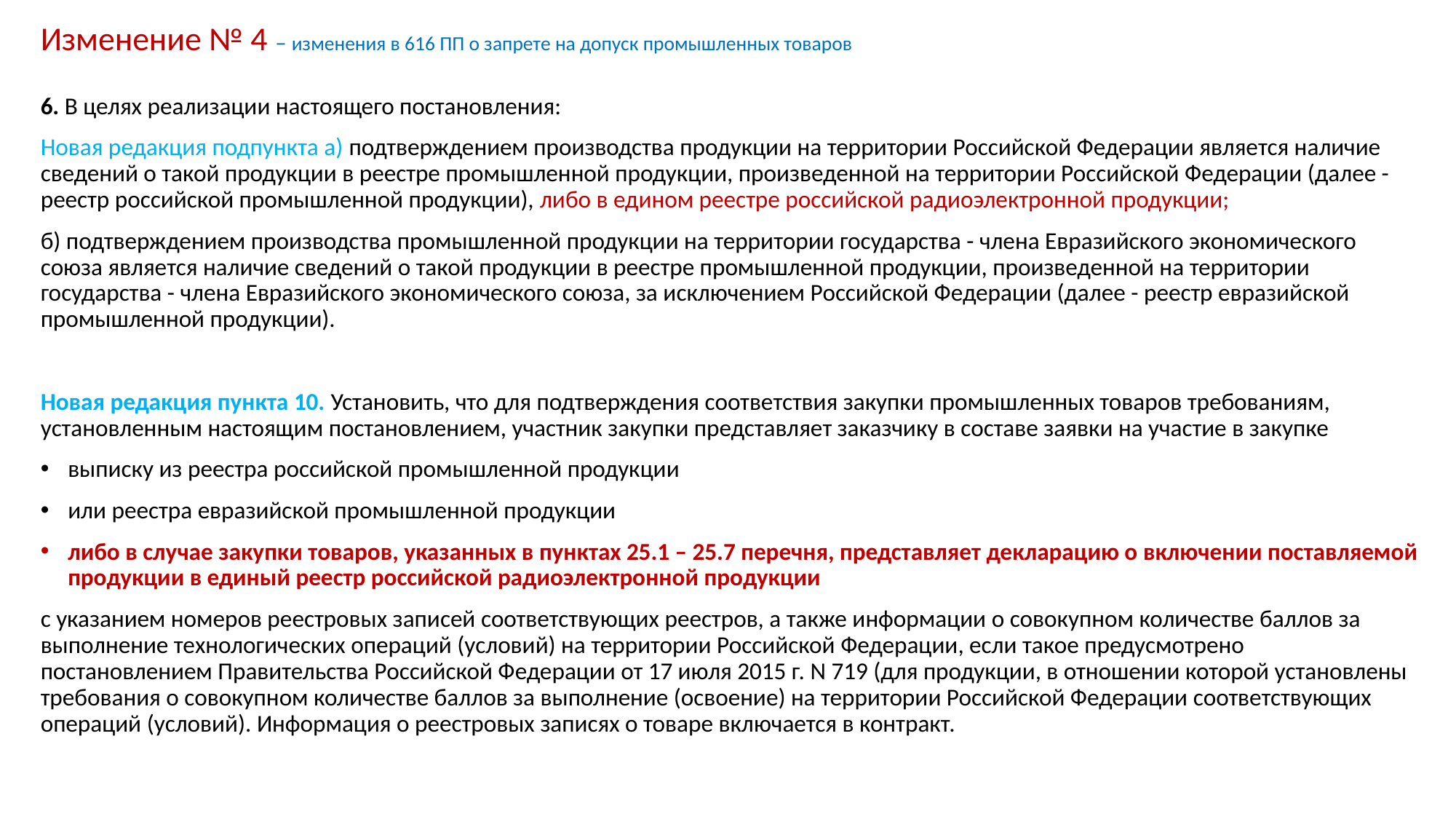

# Изменение № 4 – изменения в 616 ПП о запрете на допуск промышленных товаров
6. В целях реализации настоящего постановления:
Новая редакция подпункта а) подтверждением производства продукции на территории Российской Федерации является наличие сведений о такой продукции в реестре промышленной продукции, произведенной на территории Российской Федерации (далее - реестр российской промышленной продукции), либо в едином реестре российской радиоэлектронной продукции;
б) подтверждением производства промышленной продукции на территории государства - члена Евразийского экономического союза является наличие сведений о такой продукции в реестре промышленной продукции, произведенной на территории государства - члена Евразийского экономического союза, за исключением Российской Федерации (далее - реестр евразийской промышленной продукции).

Новая редакция пункта 10. Установить, что для подтверждения соответствия закупки промышленных товаров требованиям, установленным настоящим постановлением, участник закупки представляет заказчику в составе заявки на участие в закупке
выписку из реестра российской промышленной продукции
или реестра евразийской промышленной продукции
либо в случае закупки товаров, указанных в пунктах 25.1 – 25.7 перечня, представляет декларацию о включении поставляемой продукции в единый реестр российской радиоэлектронной продукции
с указанием номеров реестровых записей соответствующих реестров, а также информации о совокупном количестве баллов за выполнение технологических операций (условий) на территории Российской Федерации, если такое предусмотрено постановлением Правительства Российской Федерации от 17 июля 2015 г. N 719 (для продукции, в отношении которой установлены требования о совокупном количестве баллов за выполнение (освоение) на территории Российской Федерации соответствующих операций (условий). Информация о реестровых записях о товаре включается в контракт.